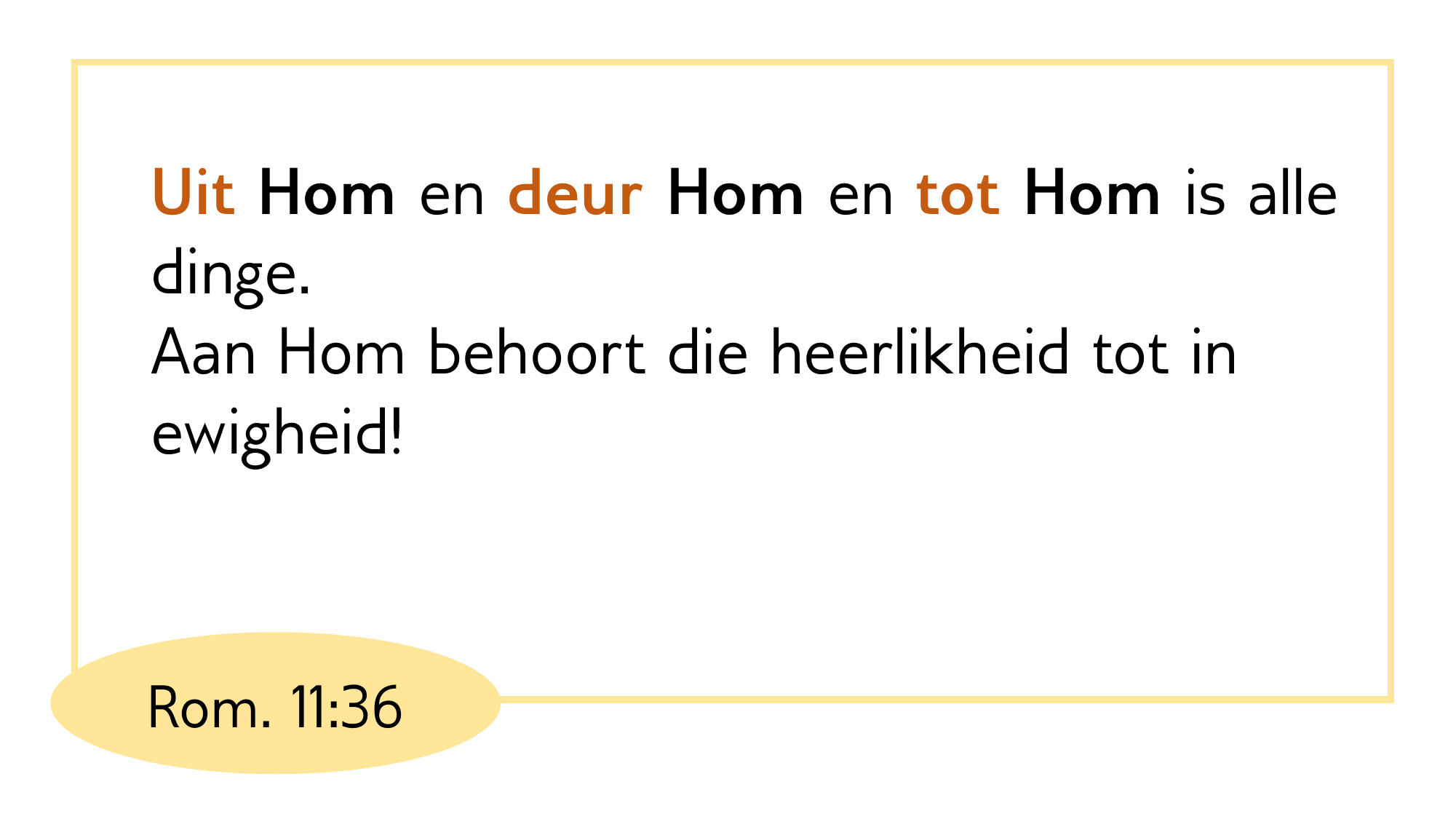

Uit Hom en deur Hom en tot Hom is alle dinge.
Aan Hom behoort die heerlikheid tot in ewigheid!
Rom. 11:36